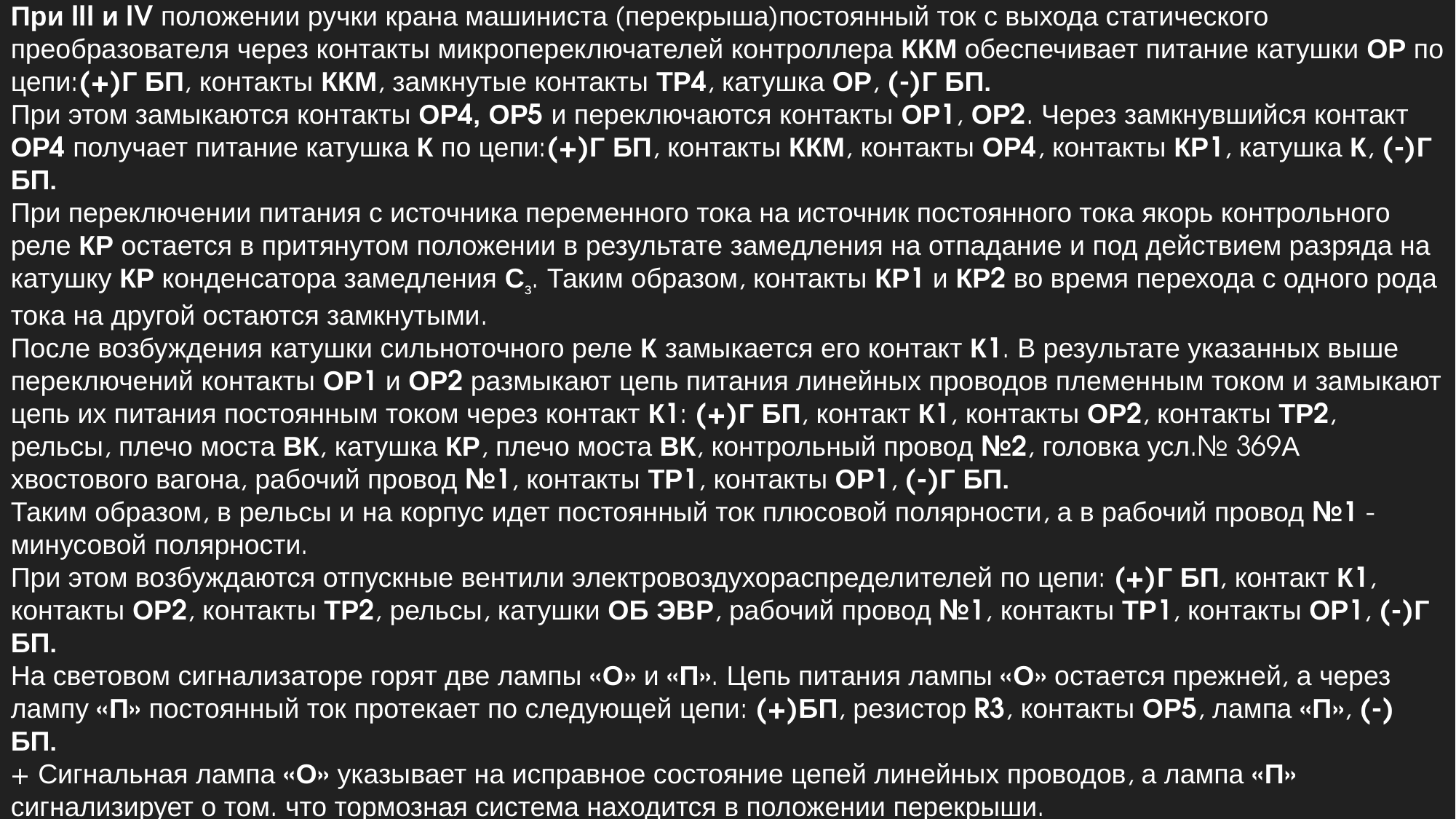

При III и IV положении ручки крана машиниста (перекрыша)постоянный ток с выхода статического преобразователя через контакты микропереключателей контроллера ККМ обеспечивает питание катушки ОР по цепи:(+)Г БП, контакты ККМ, замкнутые контакты ТР4, катушка ОР, (-)Г БП.
При этом замыкаются контакты ОР4, ОР5 и переключаются контакты ОР1, ОР2. Через замкнувшийся контакт ОР4 получает питание катушка К по цепи:(+)Г БП, контакты ККМ, контакты ОР4, контакты КР1, катушка К, (-)Г БП.
При переключении питания с источника переменного тока на источник постоянного тока якорь контрольного реле КР остается в притянутом положении в результате замедления на отпадание и под действием разряда на катушку КР конденсатора замедления Сз. Таким образом, контакты КР1 и КР2 во время перехода с одного рода тока на другой остаются замкнутыми.
После возбуждения катушки сильноточного реле К замыкается его контакт К1. В результате указанных выше переключений контакты ОР1 и ОР2 размыкают цепь питания линейных проводов племенным током и замыкают цепь их питания постоянным током через контакт К1: (+)Г БП, контакт К1, контакты ОР2, контакты ТР2, рельсы, плечо моста ВК, катушка КР, плечо моста ВК, контрольный провод №2, головка усл.№ 369А хвостового вагона, рабочий провод №1, контакты ТР1, контакты ОР1, (-)Г БП.
Таким образом, в рельсы и на корпус идет постоянный ток плюсовой полярности, а в рабочий провод №1 - минусовой полярности.
При этом возбуждаются отпускные вентили электровоздухораспределителей по цепи: (+)Г БП, контакт К1, контакты ОР2, контакты ТР2, рельсы, катушки ОБ ЭВР, рабочий провод №1, контакты ТР1, контакты ОР1, (-)Г БП.
На световом сигнализаторе горят две лампы «О» и «П». Цепь питания лампы «О» остается прежней, а через лампу «П» постоянный ток протекает по следующей цепи: (+)БП, резистор R3, контакты ОР5, лампа «П», (-) БП.
+ Сигнальная лампа «О» указывает на исправное состояние цепей линейных проводов, а лампа «П» сигнализирует о том. что тормозная система находится в положении перекрыши.